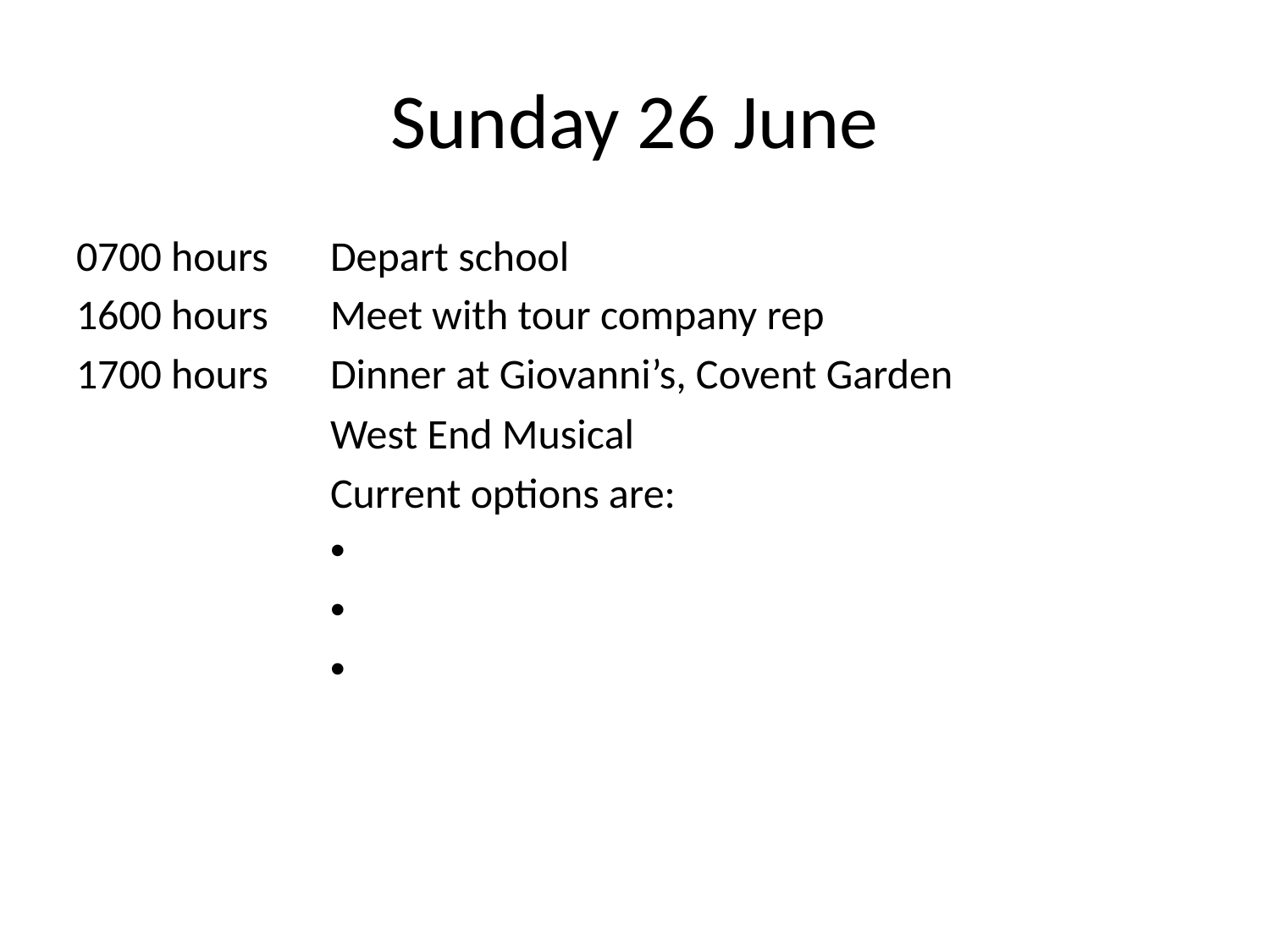

# Sunday 26 June
0700 hours	Depart school
1600 hours	Meet with tour company rep
1700 hours	Dinner at Giovanni’s, Covent Garden
		West End Musical
		Current options are: